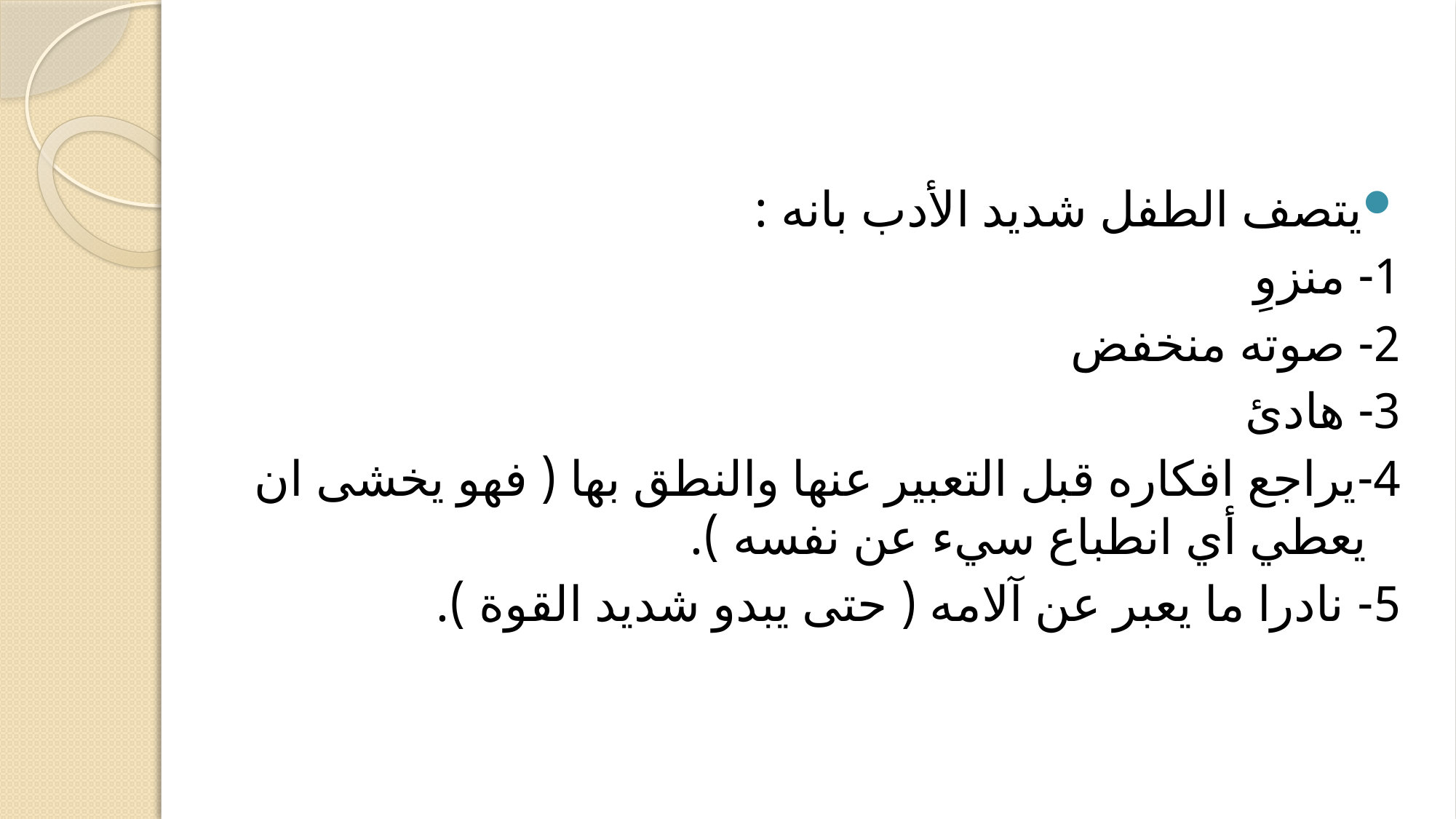

#
يتصف الطفل شديد الأدب بانه :
1- منزوِ
2- صوته منخفض
3- هادئ
4-يراجع افكاره قبل التعبير عنها والنطق بها ( فهو يخشى ان يعطي أي انطباع سيء عن نفسه ).
5- نادرا ما يعبر عن آلامه ( حتى يبدو شديد القوة ).